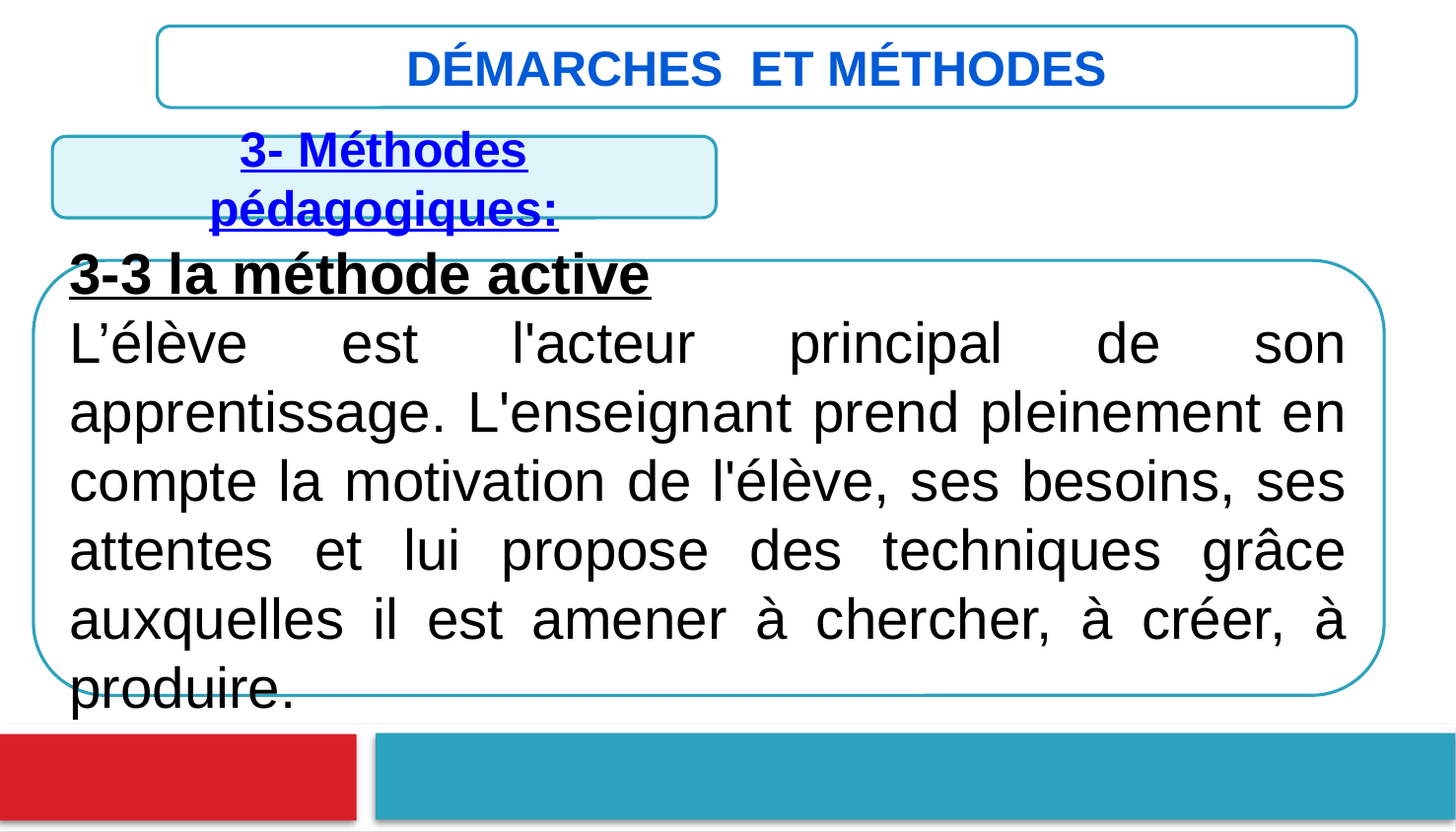

démarches  et méthodes
3- Méthodes pédagogiques:
3-3 la méthode active
L’élève est l'acteur principal de son apprentissage. L'enseignant prend pleinement en compte la motivation de l'élève, ses besoins, ses attentes et lui propose des techniques grâce auxquelles il est amener à chercher, à créer, à produire.